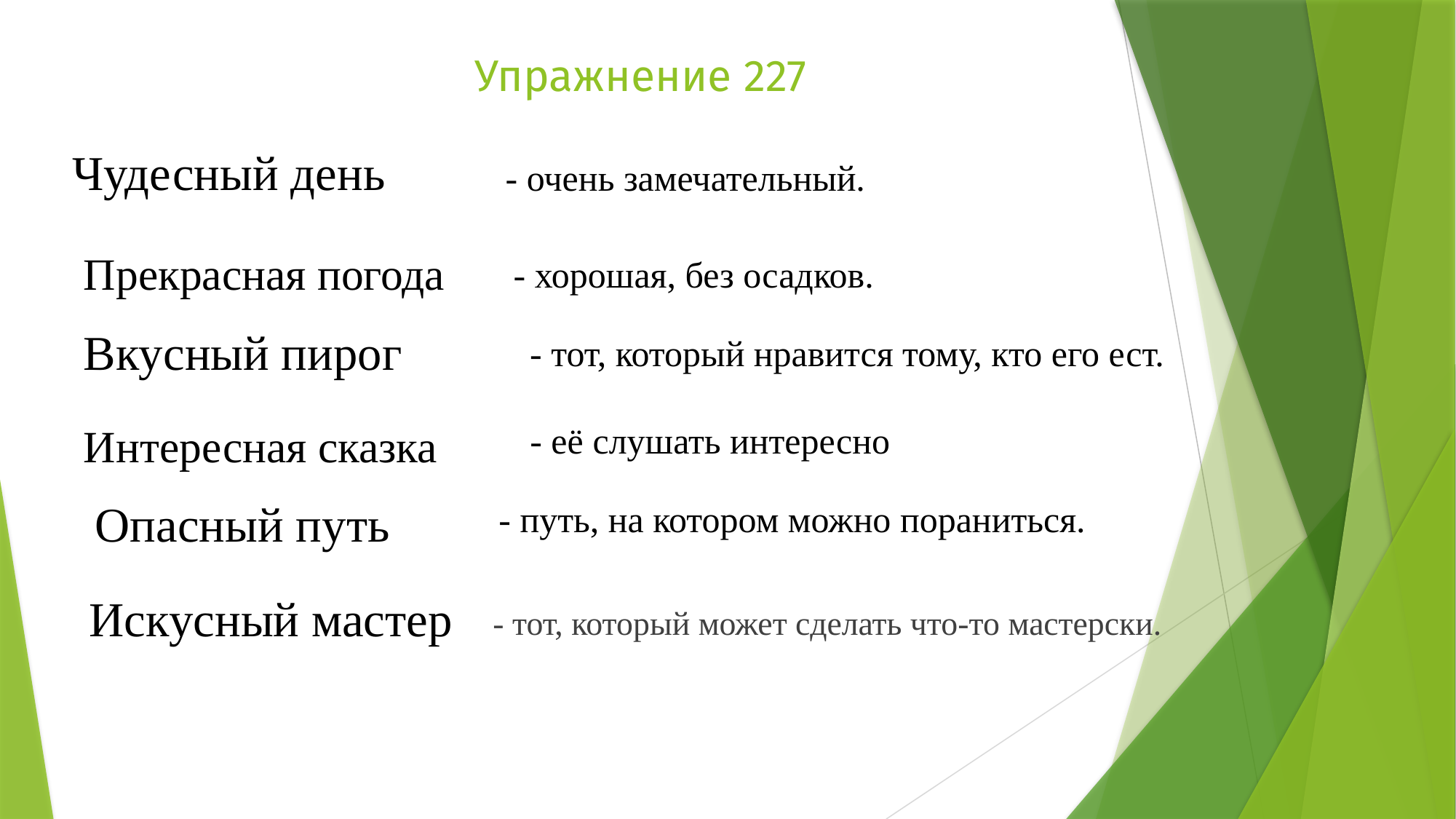

# Упражнение 227
Чудесный день
- очень замечательный.
Прекрасная погода
- хорошая, без осадков.
Вкусный пирог
- тот, который нравится тому, кто его ест.
Интересная сказка
- её слушать интересно
Опасный путь
- путь, на котором можно пораниться.
Искусный мастер
  - тот, который может сделать что-то мастерски.